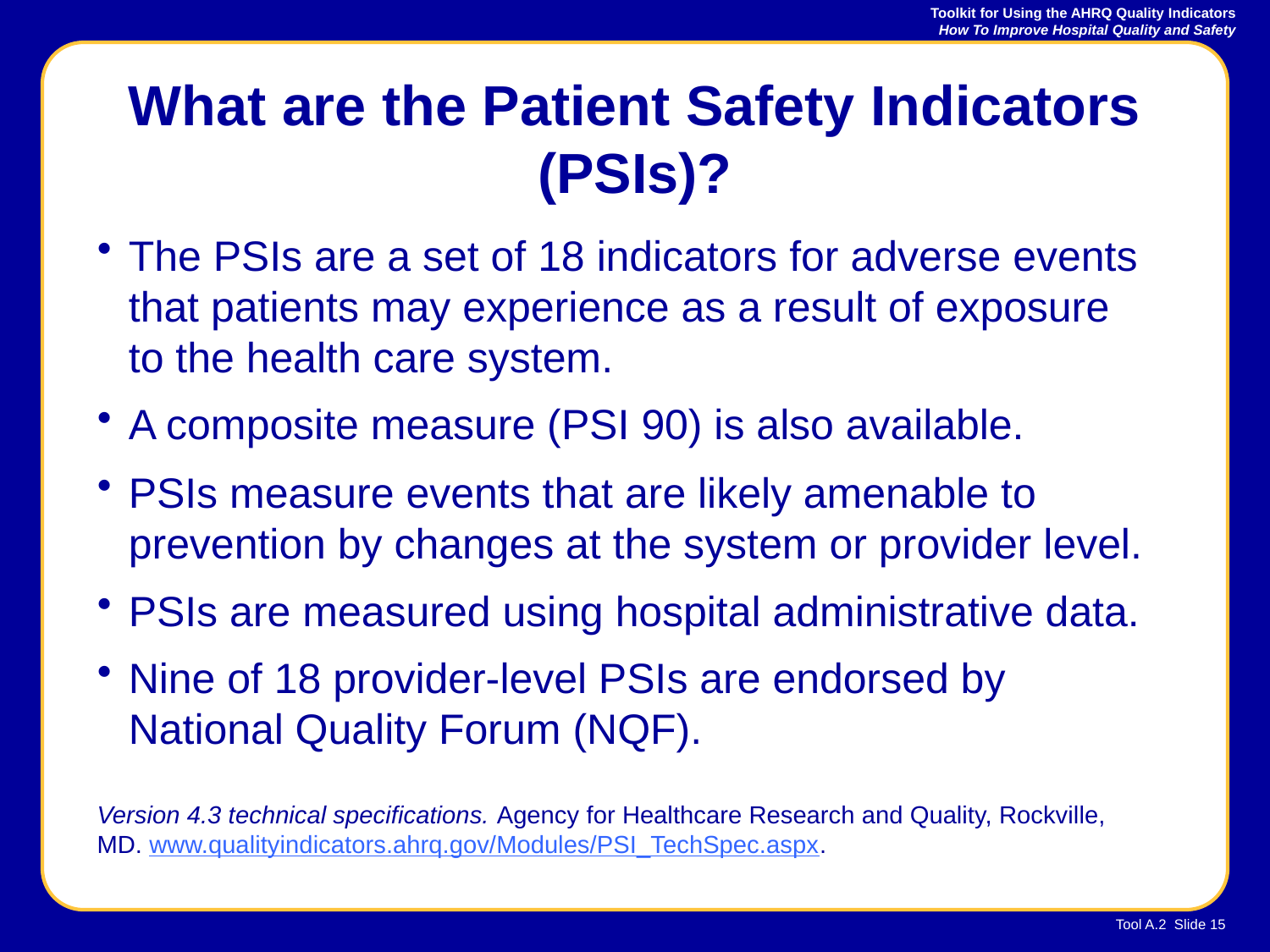

# What are the Patient Safety Indicators (PSIs)?
The PSIs are a set of 18 indicators for adverse events that patients may experience as a result of exposure to the health care system.
A composite measure (PSI 90) is also available.
PSIs measure events that are likely amenable to prevention by changes at the system or provider level.
PSIs are measured using hospital administrative data.
Nine of 18 provider-level PSIs are endorsed by National Quality Forum (NQF).
Version 4.3 technical specifications. Agency for Healthcare Research and Quality, Rockville, MD. www.qualityindicators.ahrq.gov/Modules/PSI_TechSpec.aspx.